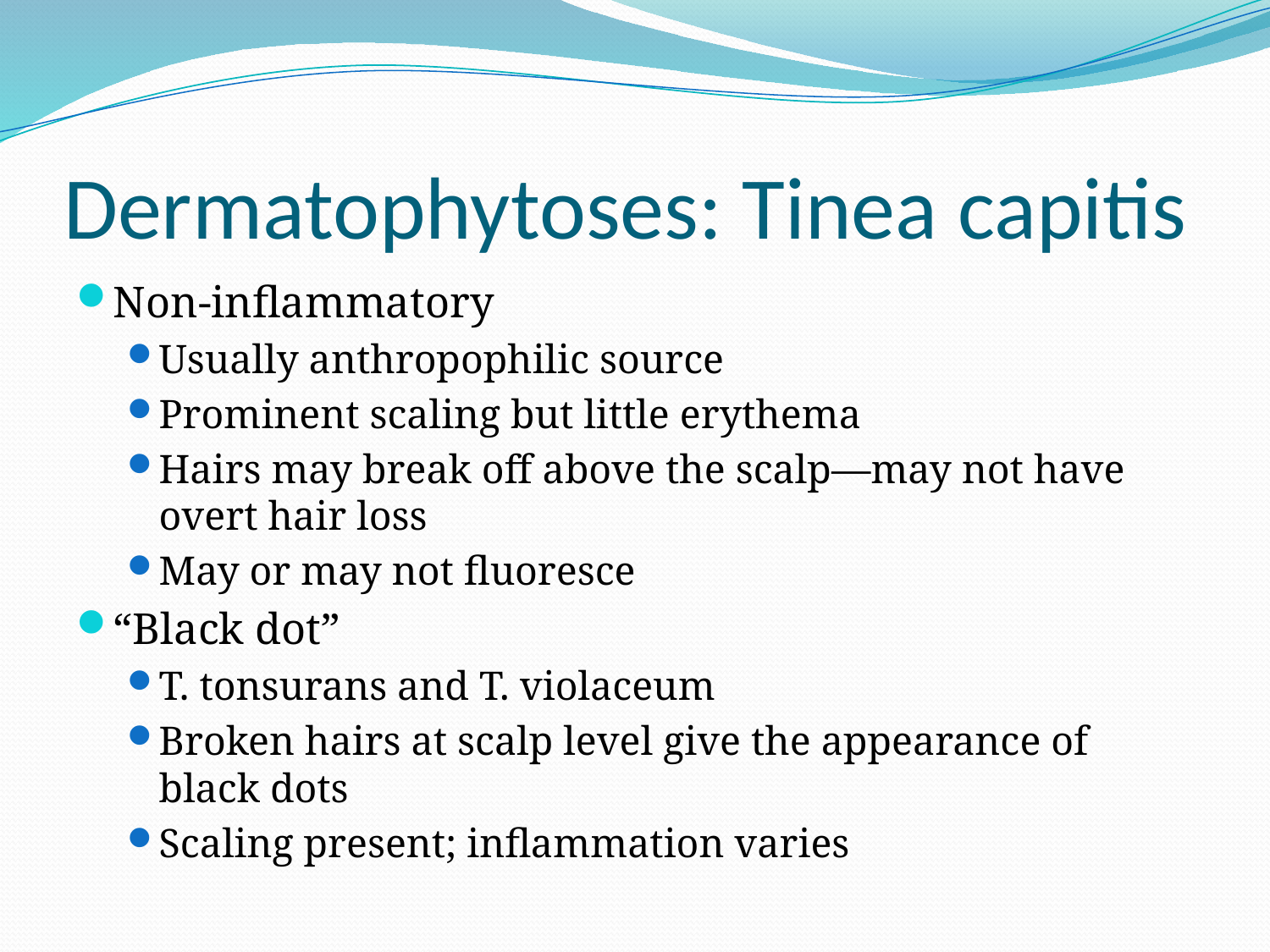

# Dermatophytoses: Tinea capitis
Non-inflammatory
Usually anthropophilic source
Prominent scaling but little erythema
Hairs may break off above the scalp—may not have overt hair loss
May or may not fluoresce
“Black dot”
T. tonsurans and T. violaceum
Broken hairs at scalp level give the appearance of black dots
Scaling present; inflammation varies